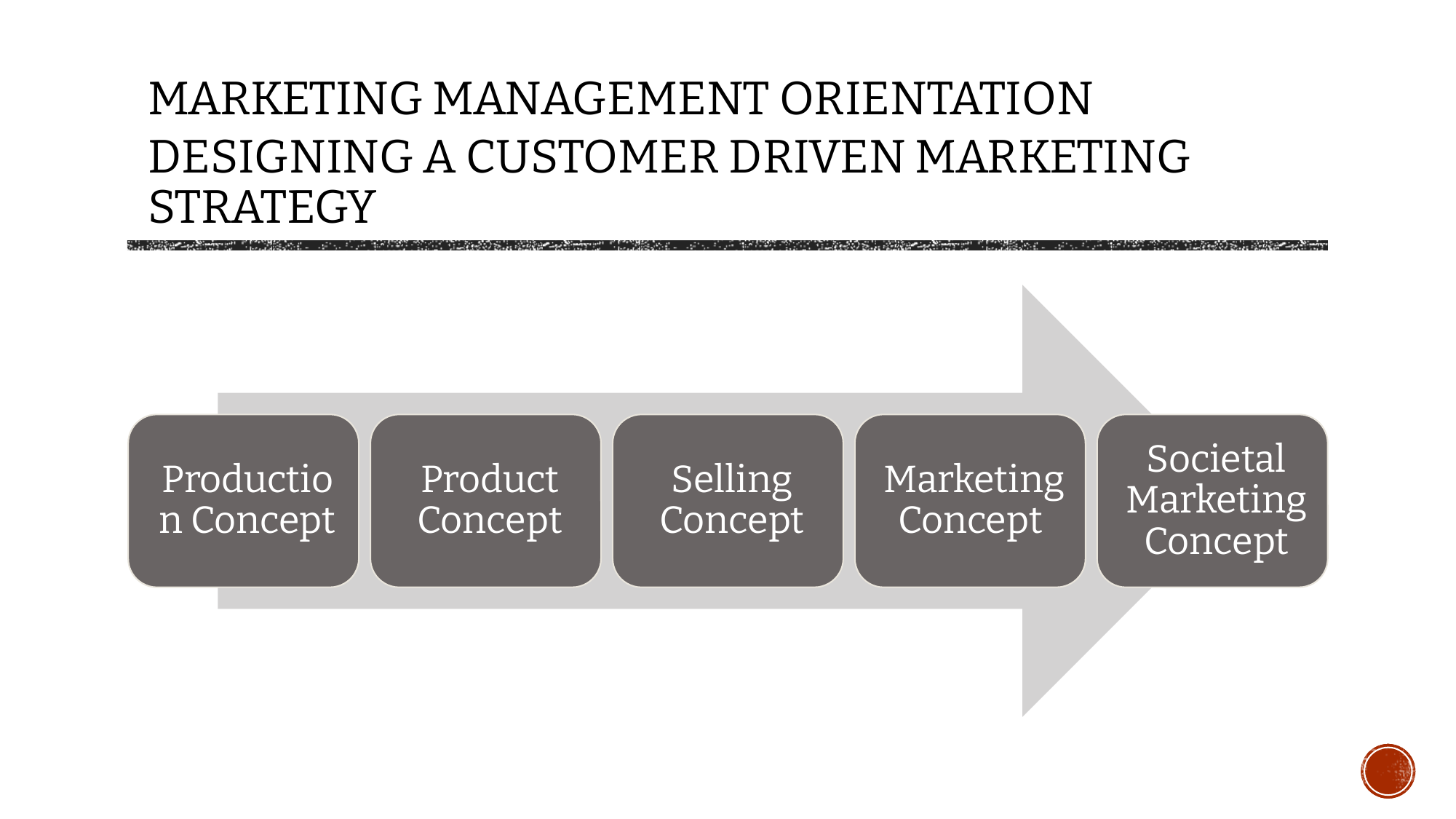

Marketing Management Orientation
Designing a Customer Driven Marketing Strategy

Production Concept
Product Concept
Selling Concept
Marketing Concept
Societal Marketing Concept